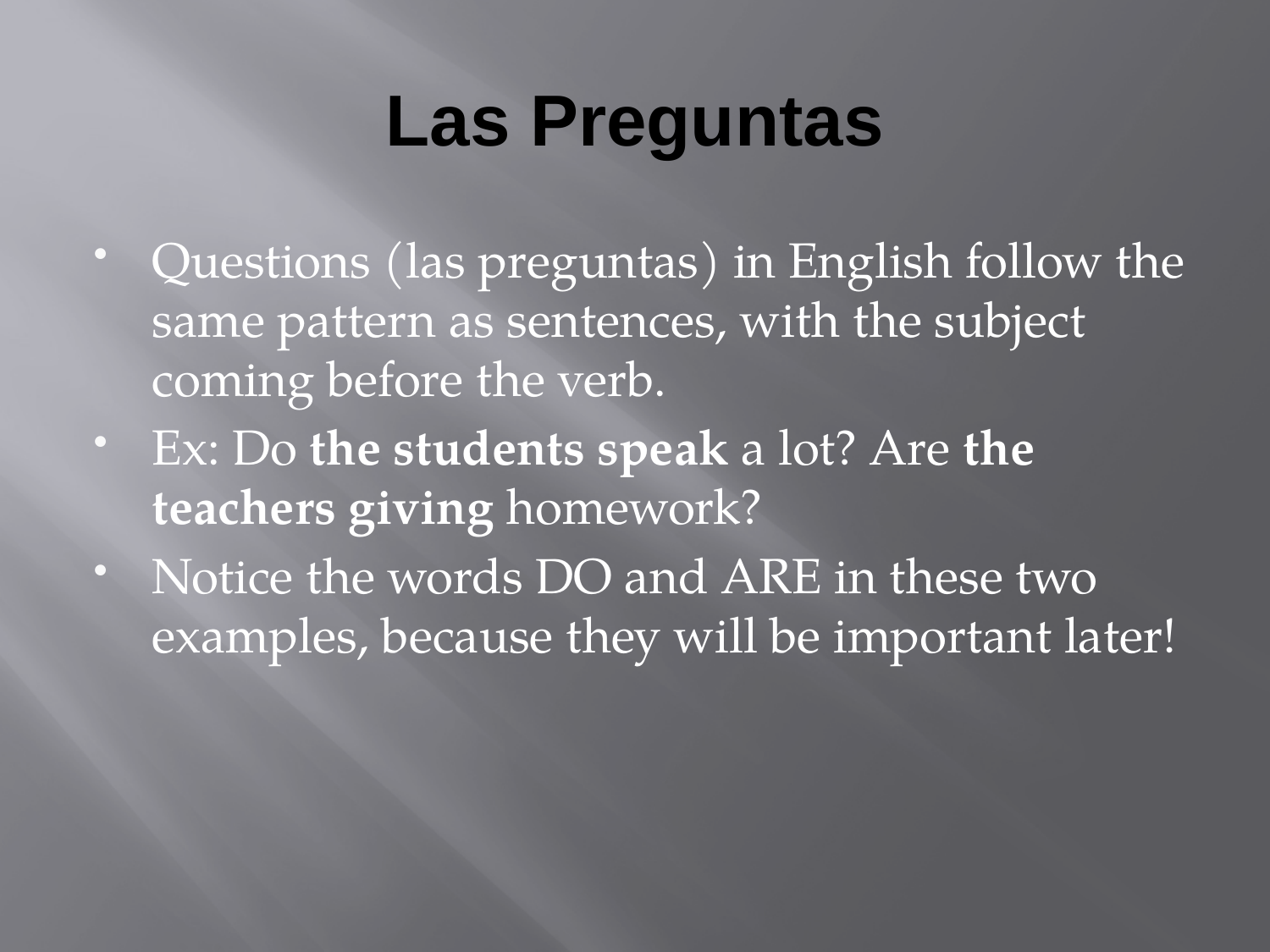

# Las Preguntas
Questions (las preguntas) in English follow the same pattern as sentences, with the subject coming before the verb.
Ex: Do the students speak a lot? Are the teachers giving homework?
Notice the words DO and ARE in these two examples, because they will be important later!